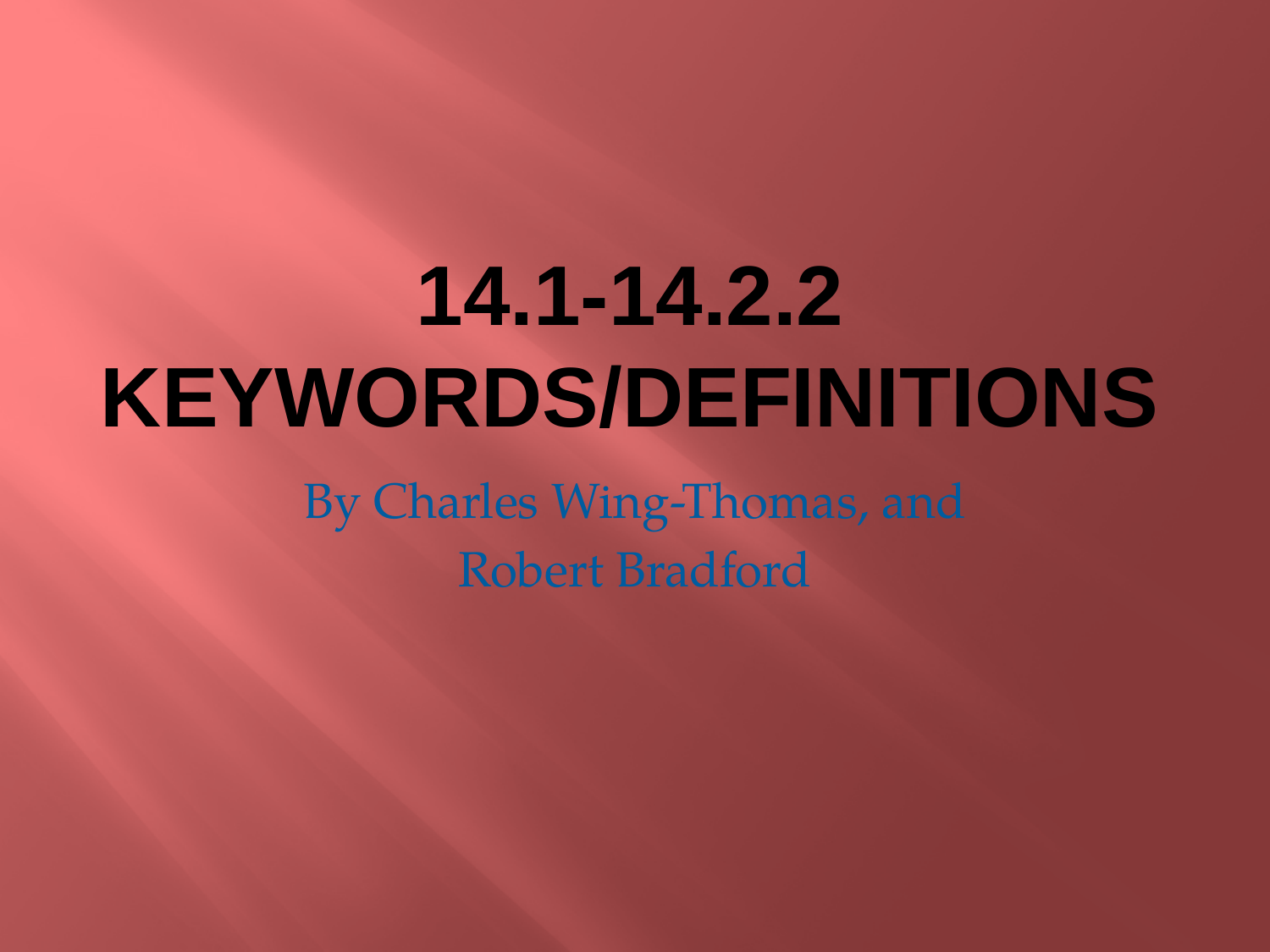

# 14.1-14.2.2 Keywords/Definitions
By Charles Wing-Thomas, and
Robert Bradford